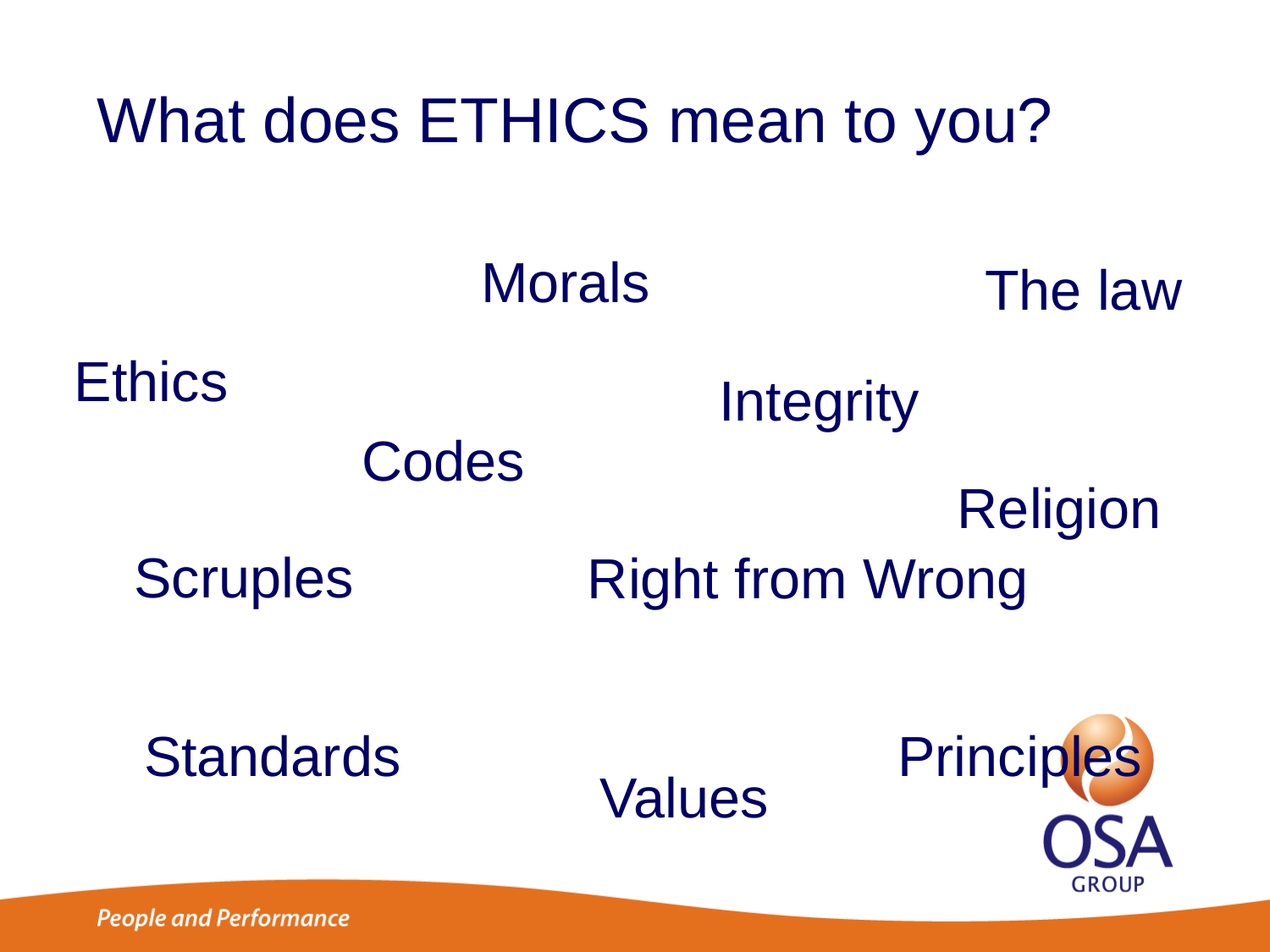

What does ETHICS mean to you?
Morals
The law
Ethics
Integrity
Codes
Religion
Scruples
Right from Wrong
Standards
Principles
Values